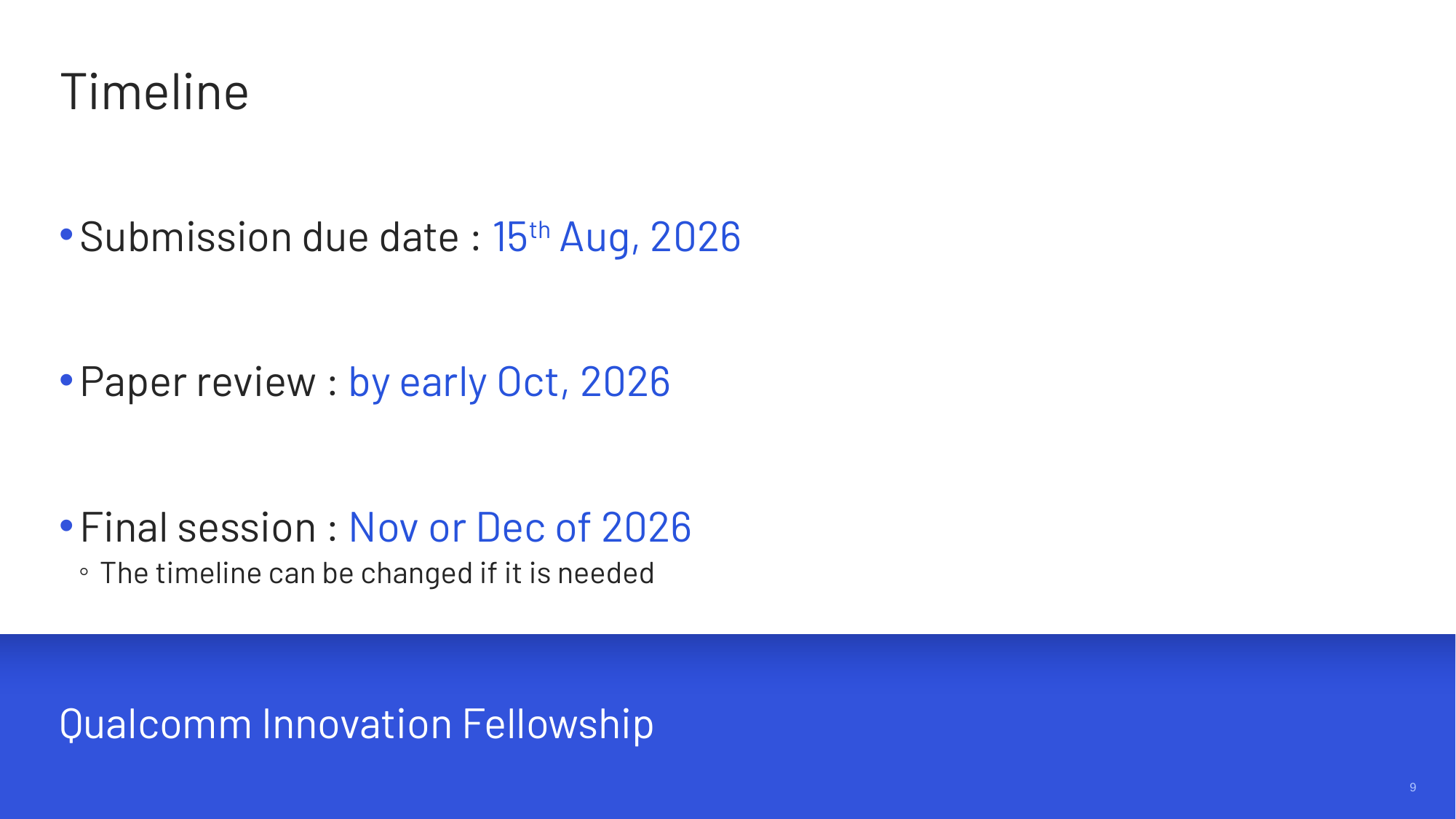

# Timeline

Submission due date : 15th Aug, 2026

Paper review : by early Oct, 2026

Final session : Nov or Dec of 2026
The timeline can be changed if it is needed

Qualcomm Innovation Fellowship